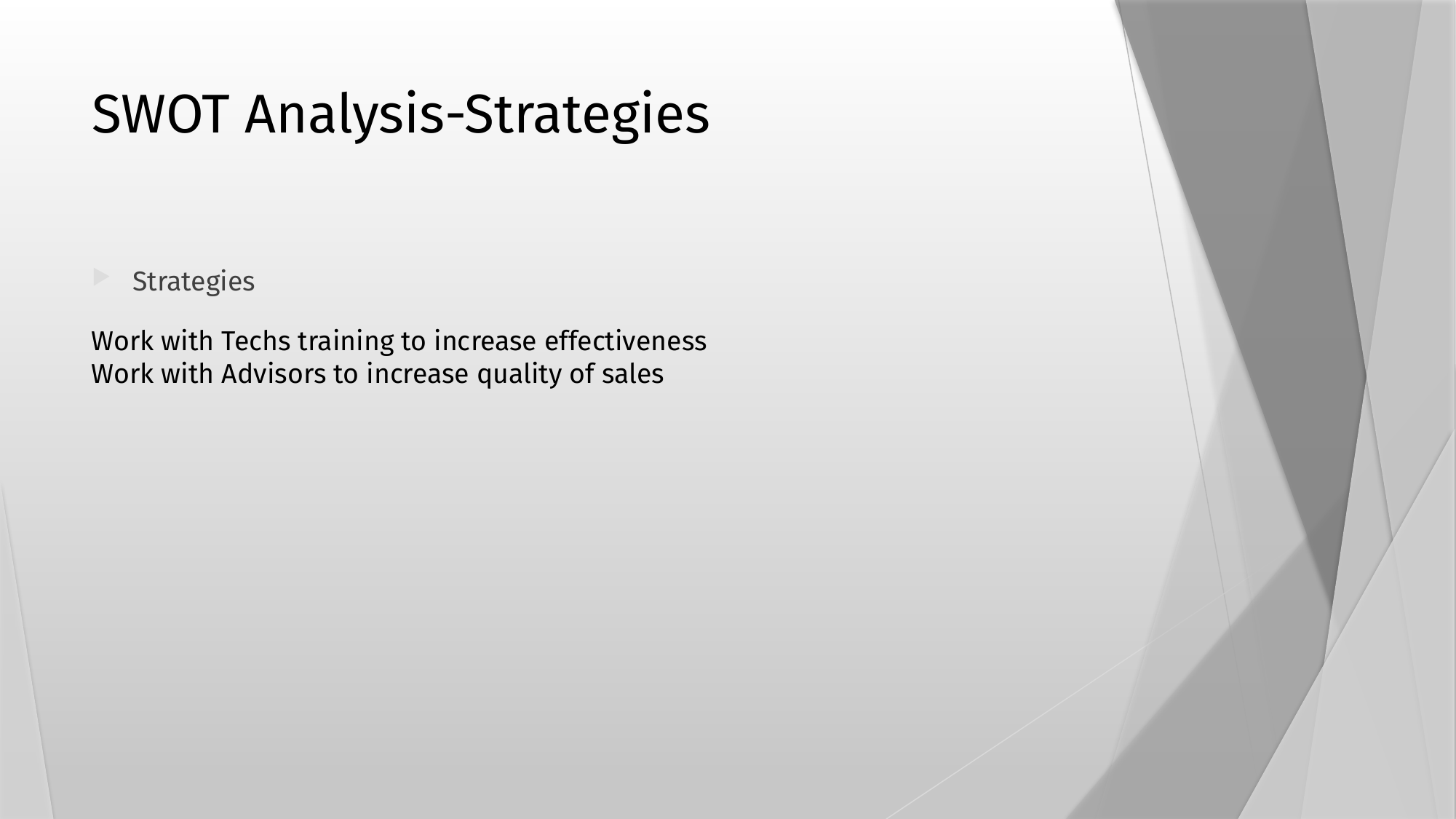

# SWOT Analysis-Strategies
Strategies

Work with Techs training to increase effectiveness
Work with Advisors to increase quality of sales